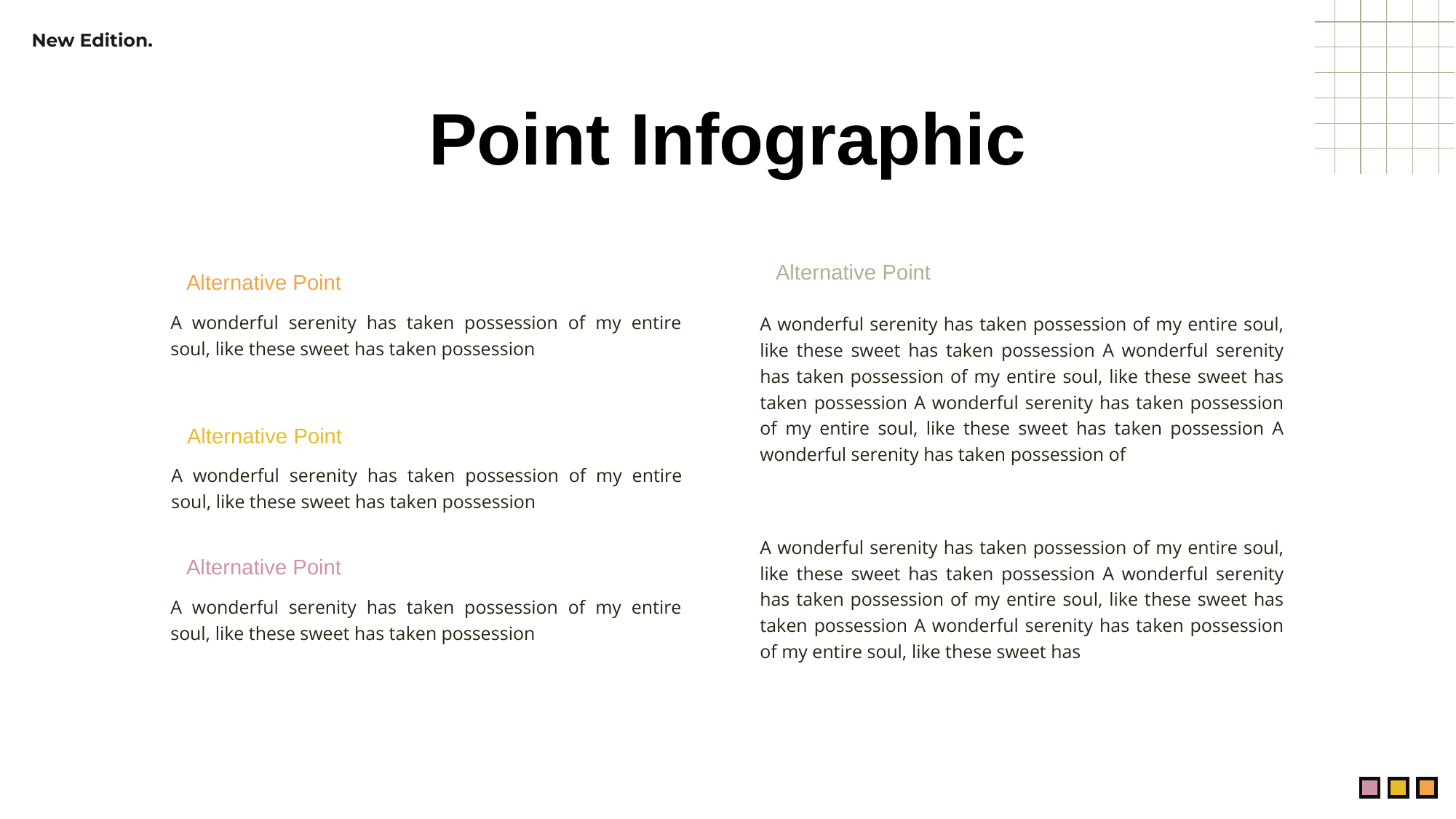

New Edition.
Point Infographic
Alternative Point
Alternative Point
A wonderful serenity has taken possession of my entire soul, like these sweet has taken possession
A wonderful serenity has taken possession of my entire soul, like these sweet has taken possession A wonderful serenity has taken possession of my entire soul, like these sweet has taken possession A wonderful serenity has taken possession of my entire soul, like these sweet has taken possession A wonderful serenity has taken possession of
Alternative Point
A wonderful serenity has taken possession of my entire soul, like these sweet has taken possession
A wonderful serenity has taken possession of my entire soul, like these sweet has taken possession A wonderful serenity has taken possession of my entire soul, like these sweet has taken possession A wonderful serenity has taken possession of my entire soul, like these sweet has
Alternative Point
A wonderful serenity has taken possession of my entire soul, like these sweet has taken possession